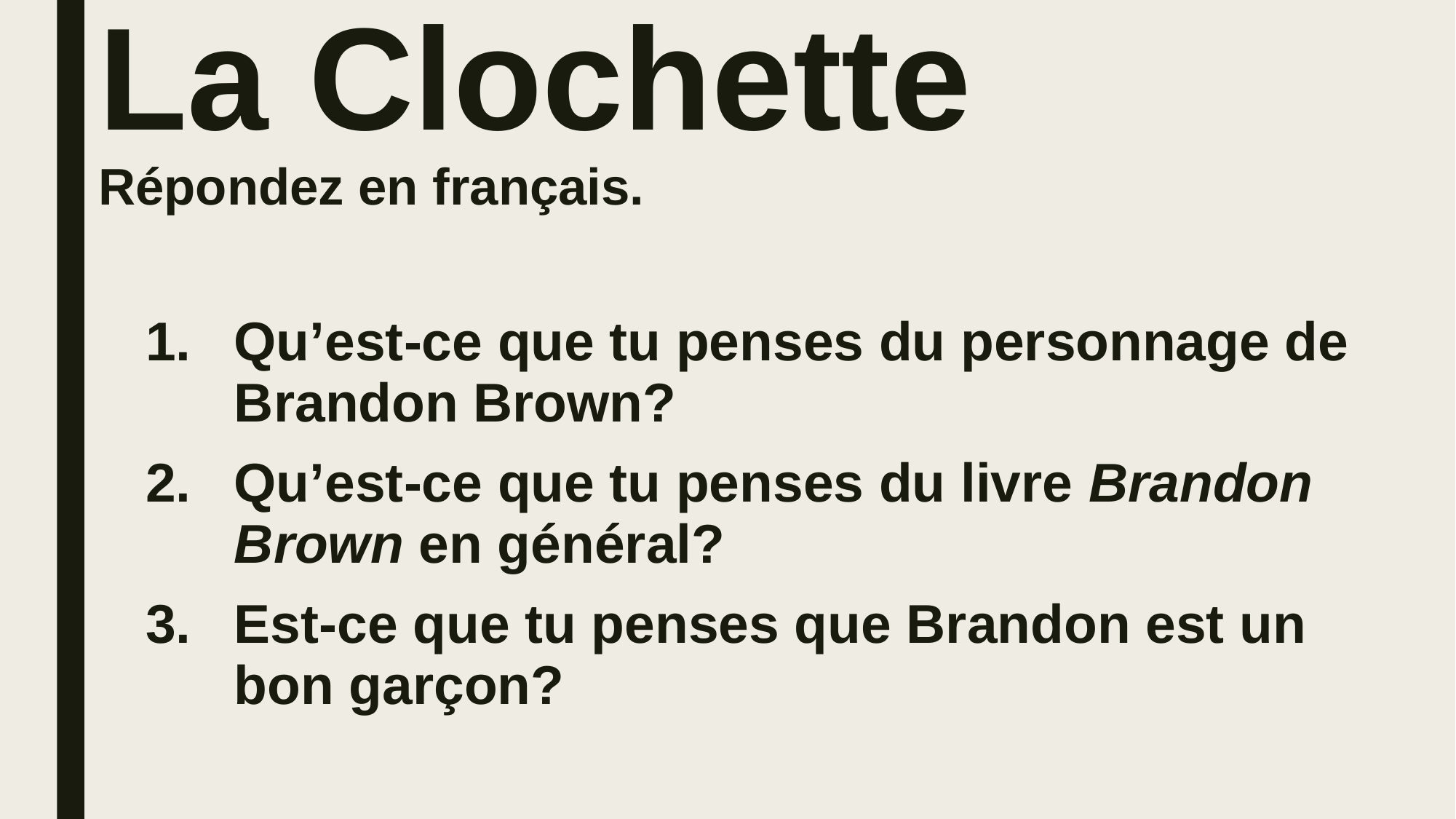

# La Clochette Répondez en français.
Qu’est-ce que tu penses du personnage de Brandon Brown?
Qu’est-ce que tu penses du livre Brandon Brown en général?
Est-ce que tu penses que Brandon est un bon garçon?